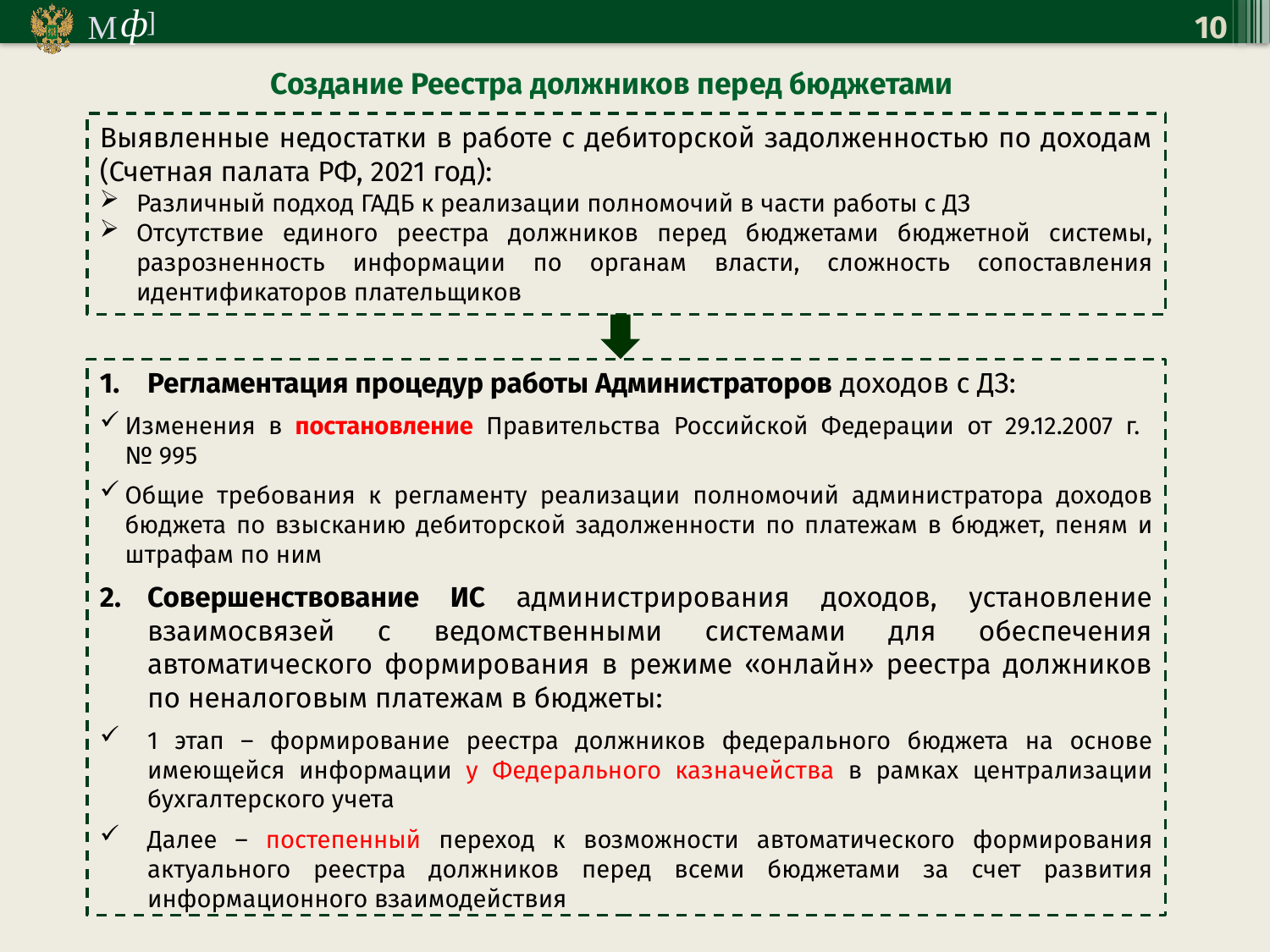

10
Создание Реестра должников перед бюджетами
Выявленные недостатки в работе с дебиторской задолженностью по доходам (Счетная палата РФ, 2021 год):
Различный подход ГАДБ к реализации полномочий в части работы с ДЗ
Отсутствие единого реестра должников перед бюджетами бюджетной системы, разрозненность информации по органам власти, сложность сопоставления идентификаторов плательщиков

Регламентация процедур работы Администраторов доходов с ДЗ:
Изменения в постановление Правительства Российской Федерации от 29.12.2007 г.
№ 995
Общие требования к регламенту реализации полномочий администратора доходов бюджета по взысканию дебиторской задолженности по платежам в бюджет, пеням и штрафам по ним
Совершенствование ИС администрирования доходов, установление взаимосвязей с ведомственными системами для обеспечения автоматического формирования в режиме «онлайн» реестра должников по неналоговым платежам в бюджеты:
1 этап – формирование реестра должников федерального бюджета на основе имеющейся информации у Федерального казначейства в рамках централизации бухгалтерского учета
Далее – постепенный переход к возможности автоматического формирования актуального реестра должников перед всеми бюджетами за счет развития информационного взаимодействия